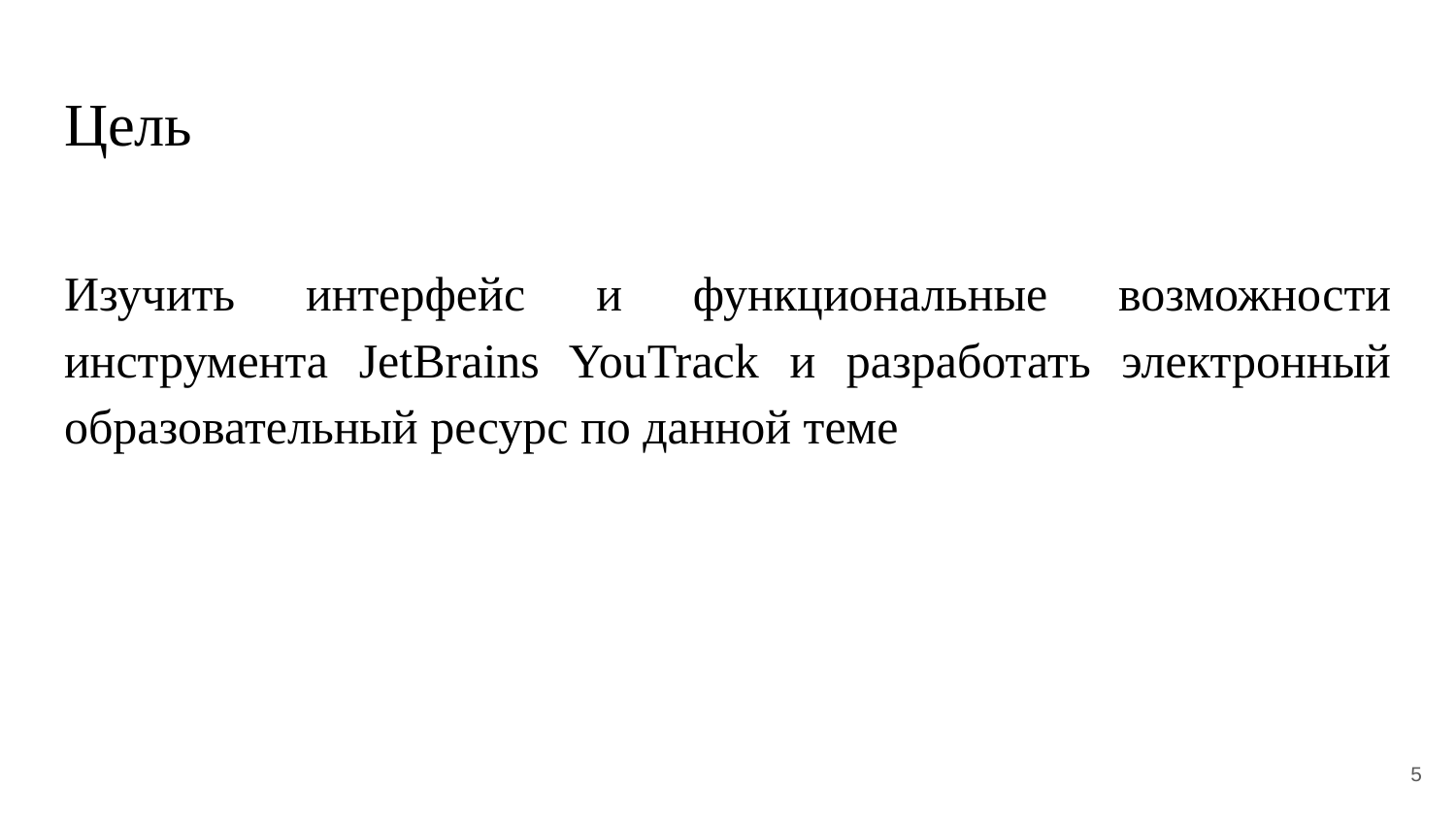

# Цель
Изучить интерфейс и функциональные возможности инструмента JetBrains YouTrack и разработать электронный образовательный ресурс по данной теме
5